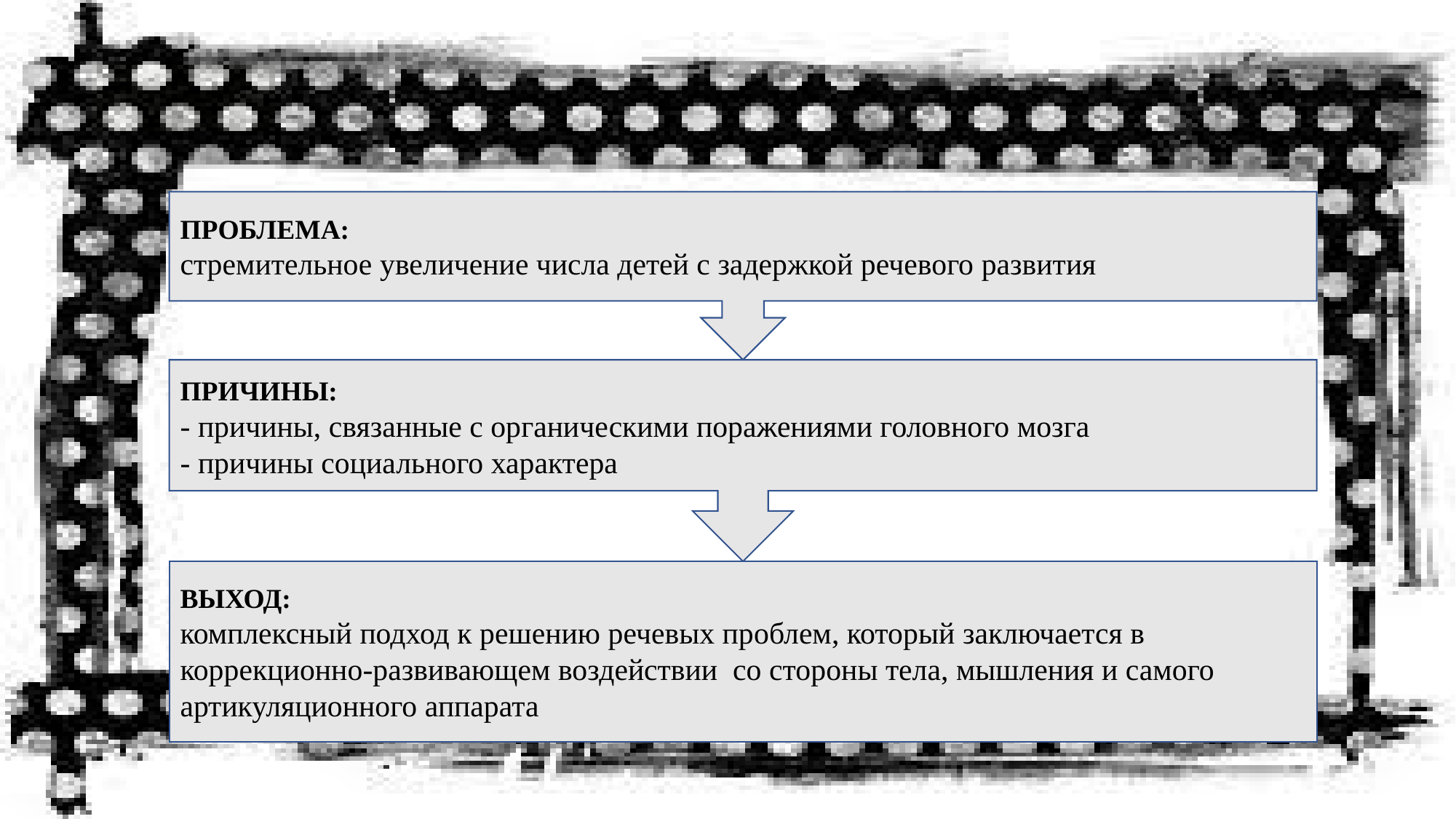

ПРОБЛЕМА:
стремительное увеличение числа детей с задержкой речевого развития
ПРИЧИНЫ:
- причины, связанные с органическими поражениями головного мозга
- причины социального характера
ВЫХОД:
комплексный подход к решению речевых проблем, который заключается в коррекционно-развивающем воздействии  со стороны тела, мышления и самого артикуляционного аппарата